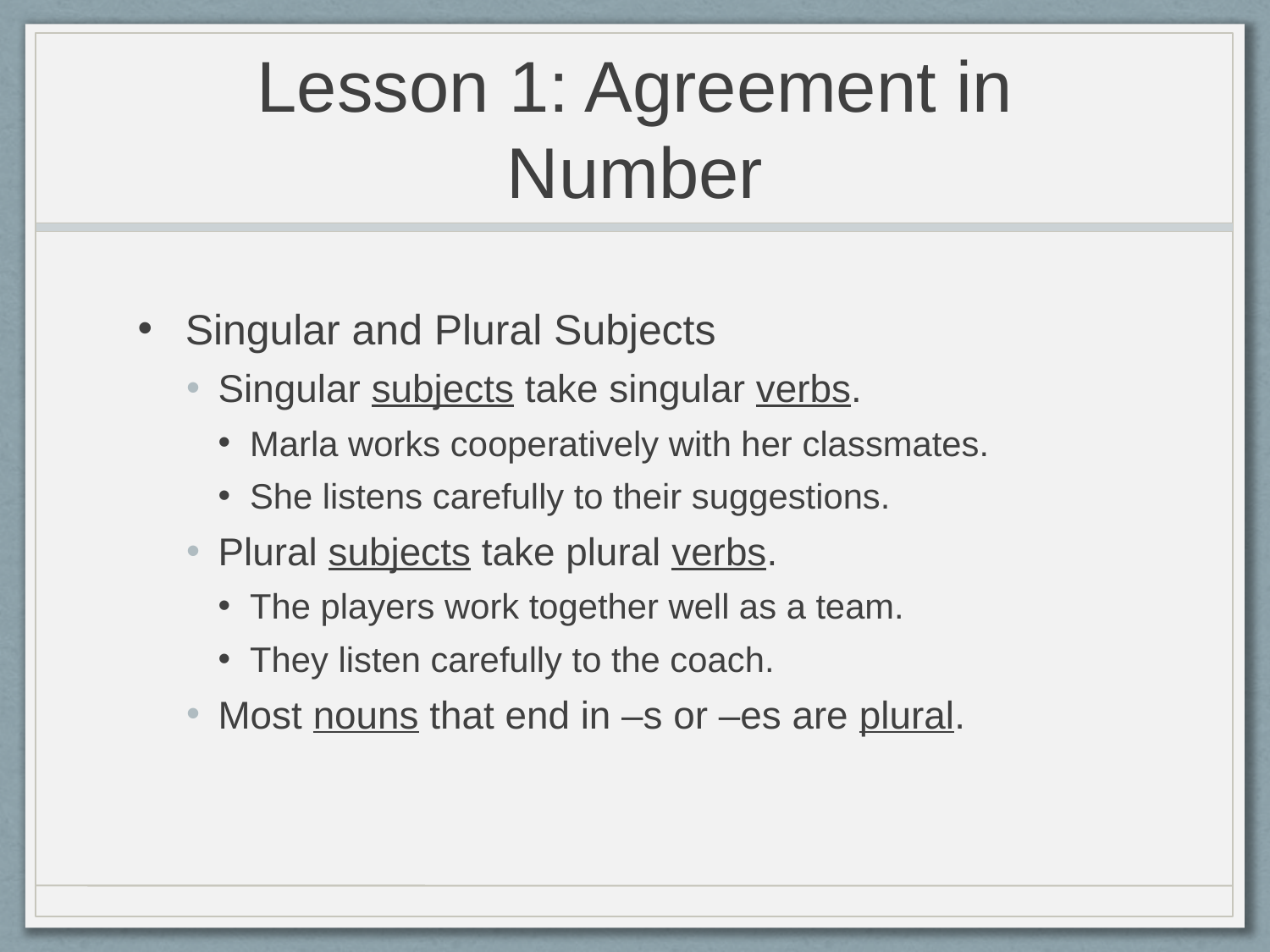

# Lesson 1: Agreement in Number
Singular and Plural Subjects
Singular subjects take singular verbs.
Marla works cooperatively with her classmates.
She listens carefully to their suggestions.
Plural subjects take plural verbs.
The players work together well as a team.
They listen carefully to the coach.
Most nouns that end in –s or –es are plural.